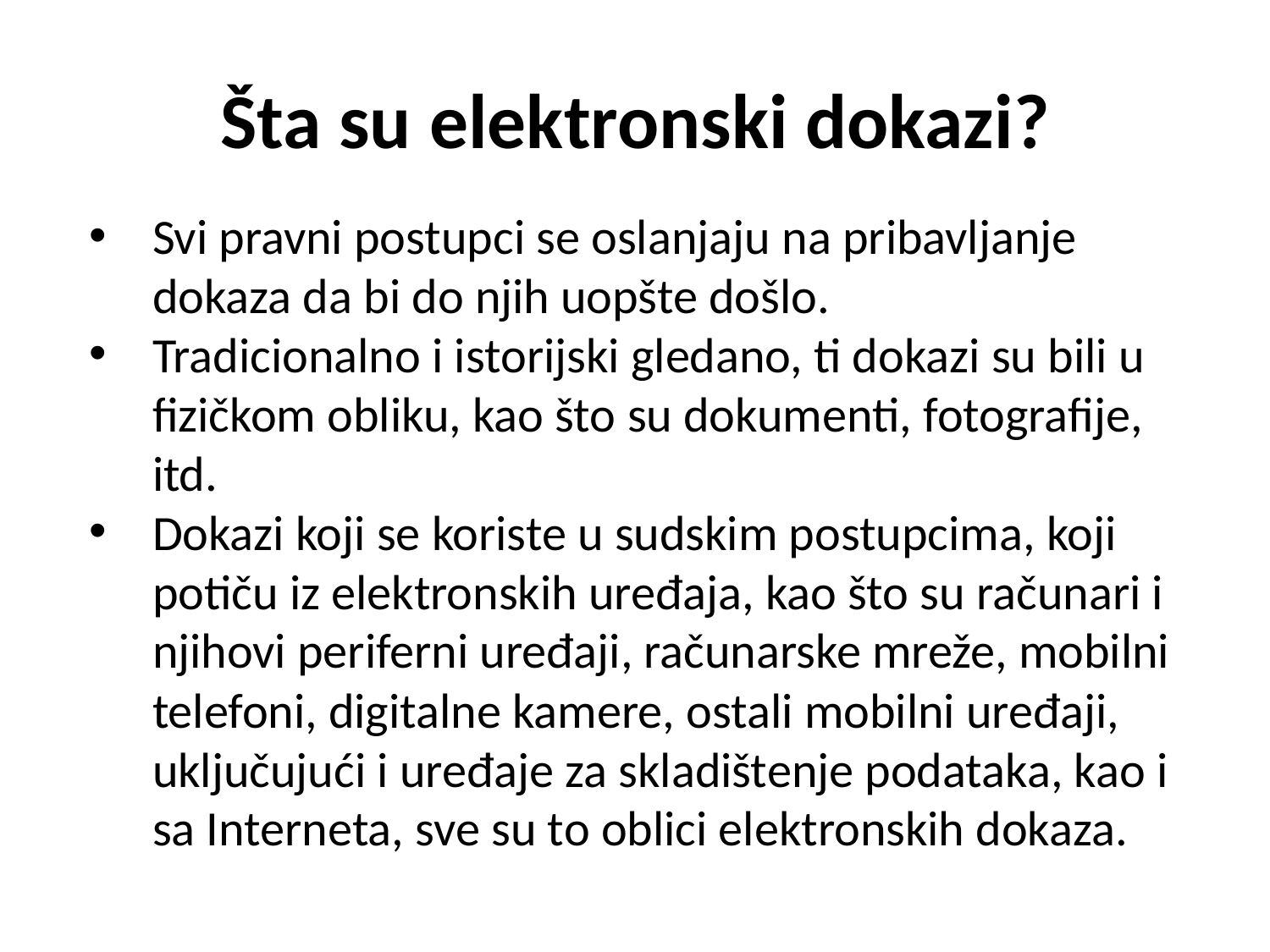

# Šta su elektronski dokazi?
Svi pravni postupci se oslanjaju na pribavljanje dokaza da bi do njih uopšte došlo.
Tradicionalno i istorijski gledano, ti dokazi su bili u fizičkom obliku, kao što su dokumenti, fotografije, itd.
Dokazi koji se koriste u sudskim postupcima, koji potiču iz elektronskih uređaja, kao što su računari i njihovi periferni uređaji, računarske mreže, mobilni telefoni, digitalne kamere, ostali mobilni uređaji, uključujući i uređaje za skladištenje podataka, kao i sa Interneta, sve su to oblici elektronskih dokaza.